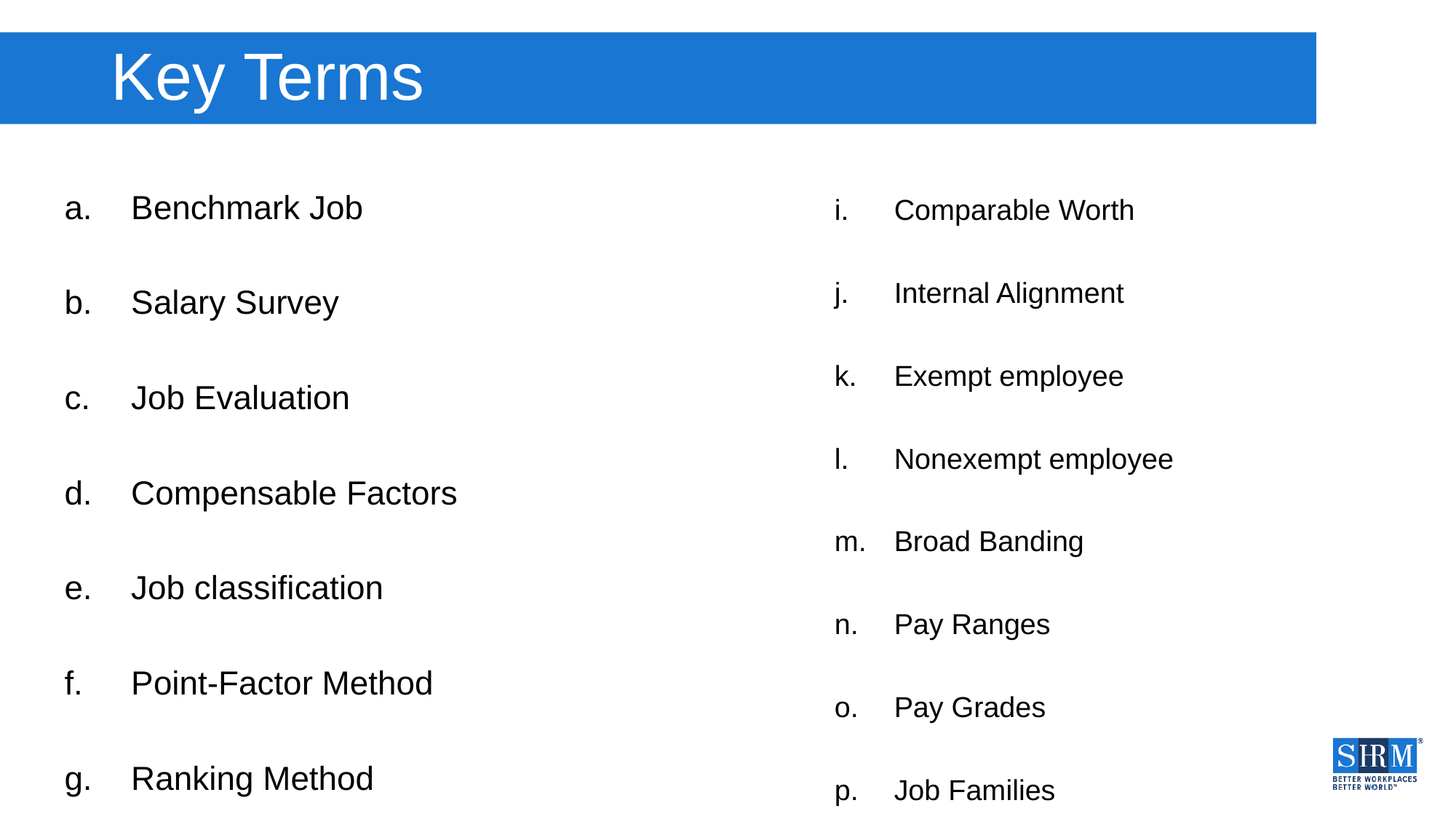

# Key Terms

Comparable Worth

Internal Alignment

Exempt employee

Nonexempt employee

Broad Banding

Pay Ranges

Pay Grades

Job Families

Benchmark Job

Salary Survey

Job Evaluation

Compensable Factors

Job classification

Point-Factor Method

Ranking Method

Classification Method